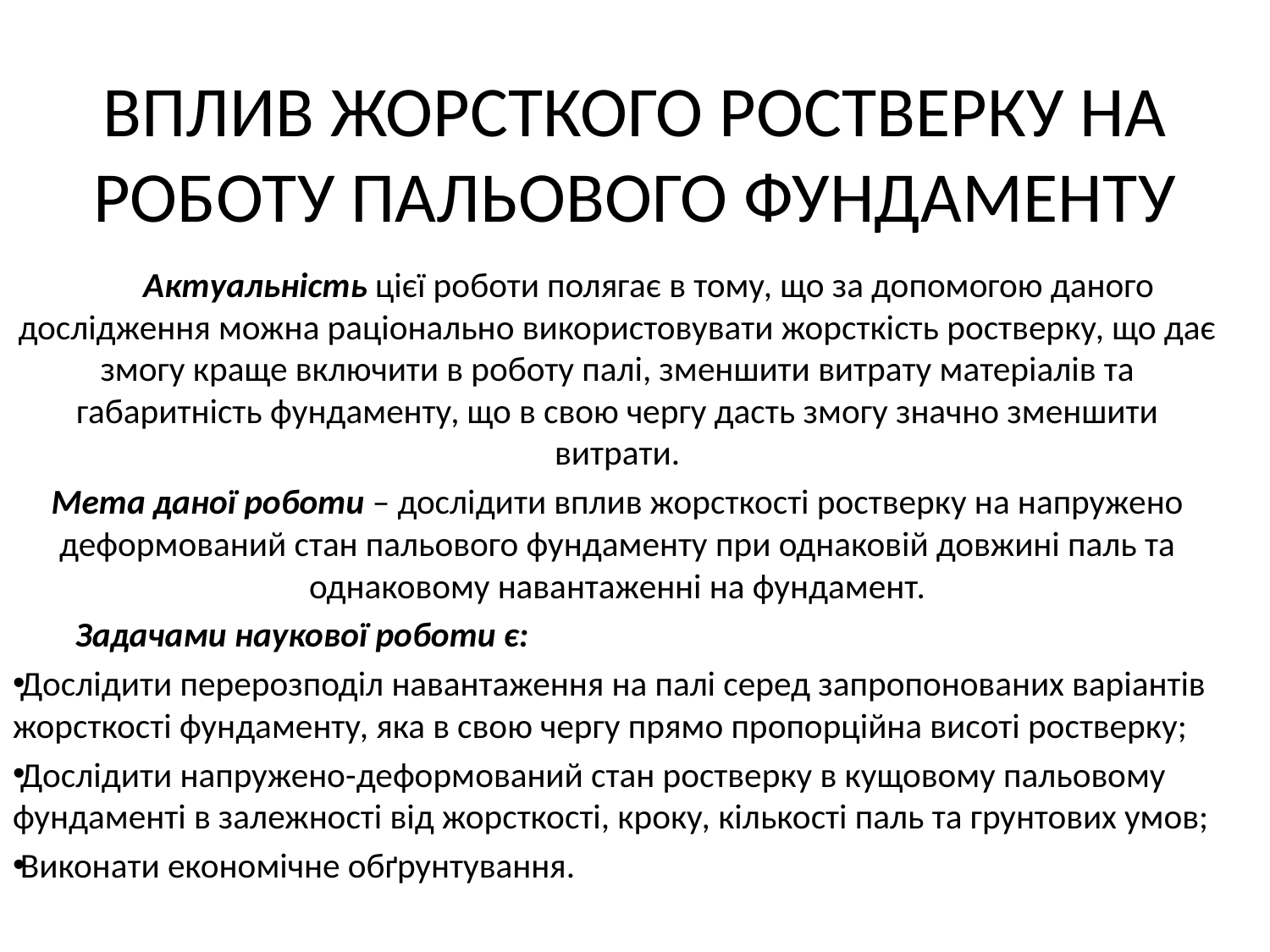

# ВПЛИВ ЖОРСТКОГО РОСТВЕРКУ НА РОБОТУ ПАЛЬОВОГО ФУНДАМЕНТУ
        Актуальність цієї роботи полягає в тому, що за допомогою даного дослідження можна раціонально використовувати жорсткість ростверку, що дає змогу краще включити в роботу палі, зменшити витрату матеріалів та габаритність фундаменту, що в свою чергу дасть змогу значно зменшити витрати.
Мета даної роботи – дослідити вплив жорсткості ростверку на напружено деформований стан пальового фундаменту при однаковій довжині паль та однаковому навантаженні на фундамент.
        Задачами наукової роботи є:
Дослідити перерозподіл навантаження на палі серед запропонованих варіантів жорсткості фундаменту, яка в свою чергу прямо пропорційна висоті ростверку;
Дослідити напружено-деформований стан ростверку в кущовому пальовому фундаменті в залежності від жорсткості, кроку, кількості паль та грунтових умов;
Виконати економічне обґрунтування.